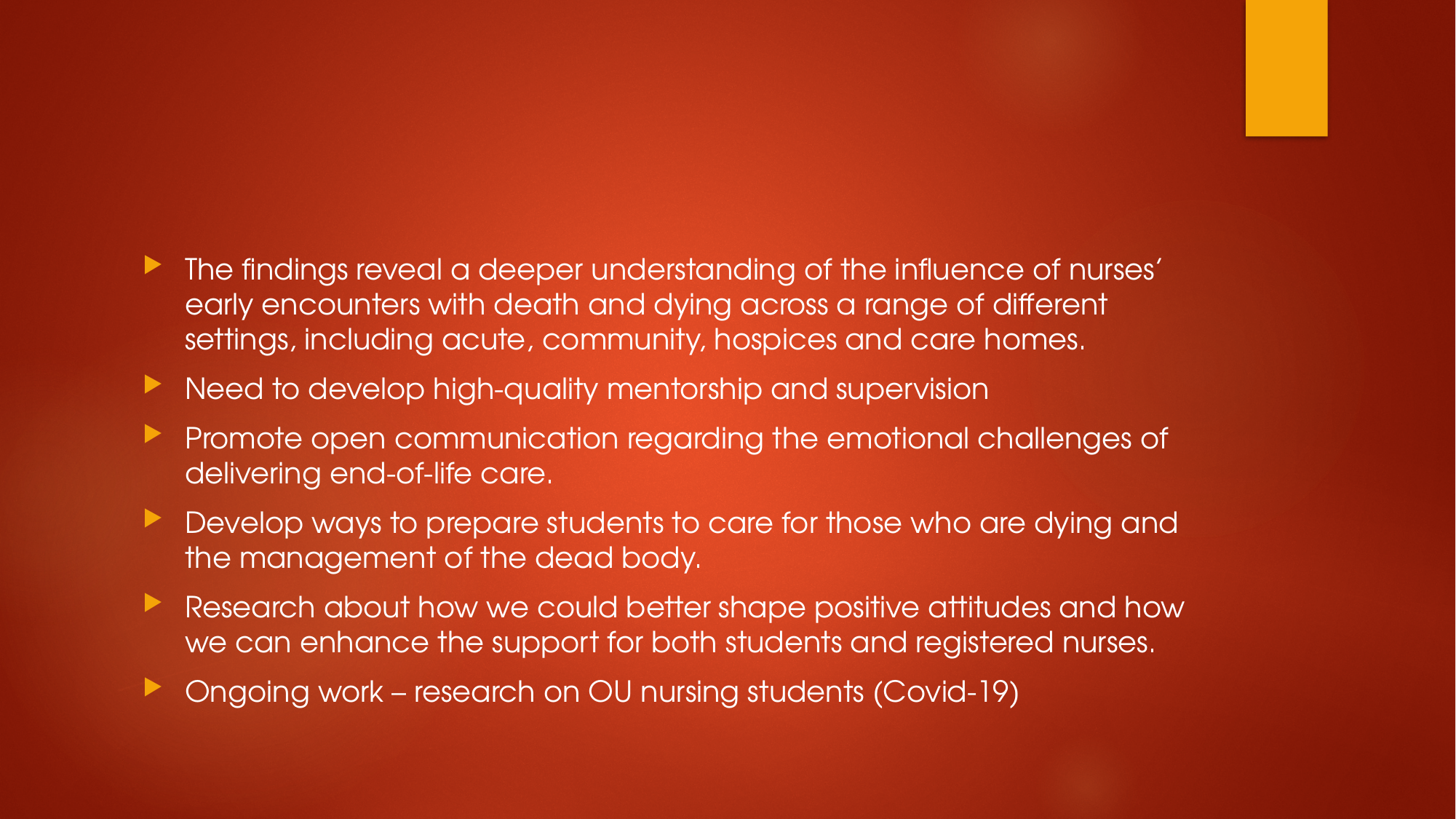

#
The findings reveal a deeper understanding of the influence of nurses’ early encounters with death and dying across a range of different settings, including acute, community, hospices and care homes.
Need to develop high-quality mentorship and supervision
Promote open communication regarding the emotional challenges of delivering end-of-life care.
Develop ways to prepare students to care for those who are dying and the management of the dead body.
Research about how we could better shape positive attitudes and how we can enhance the support for both students and registered nurses.
Ongoing work – research on OU nursing students (Covid-19)